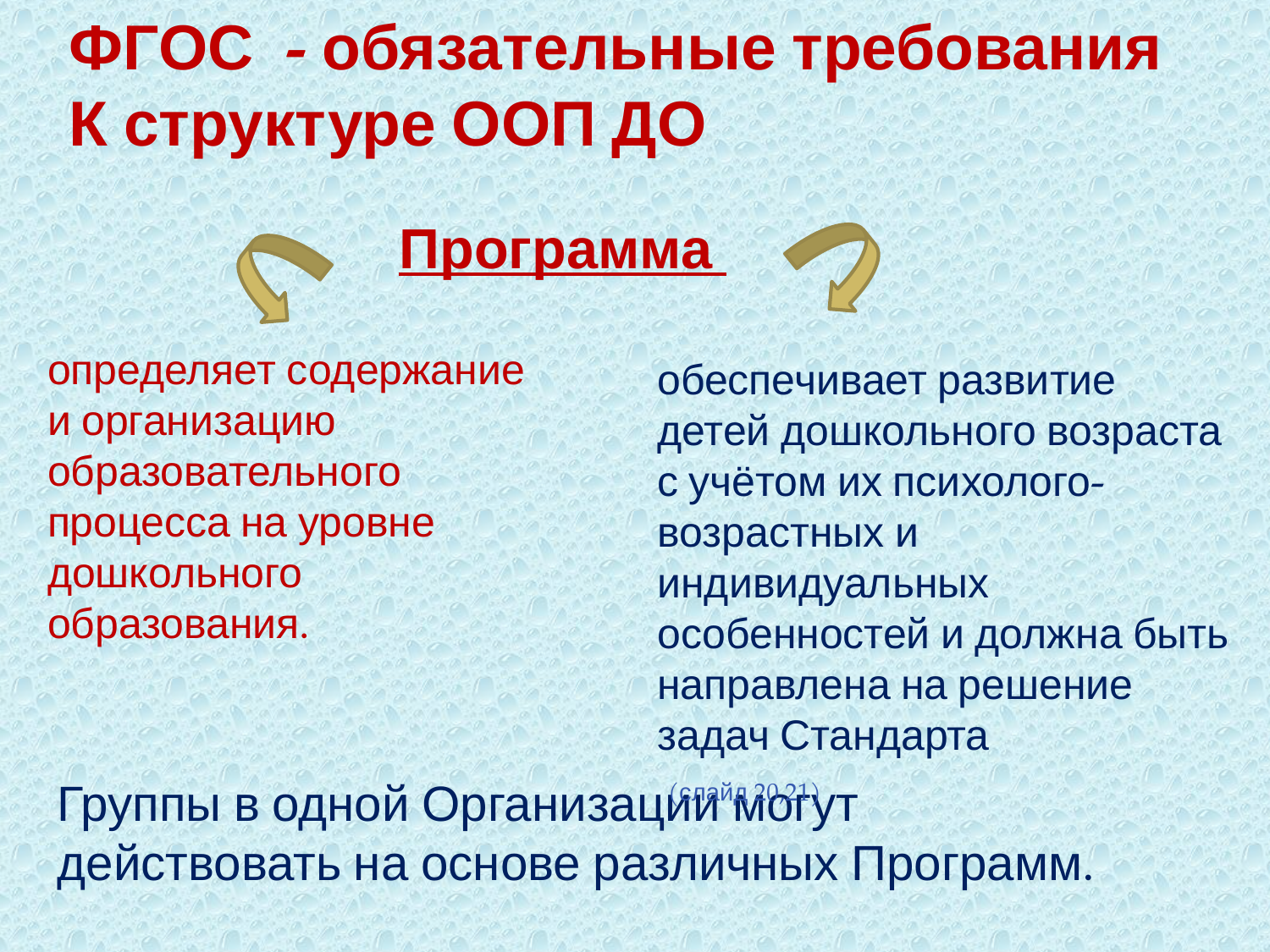

ФГОС  - обязательные требования
К структуре ООП ДО
Программа

определяет содержание и организацию образовательного процесса на уровне дошкольного образования.
обеспечивает развитие детей дошкольного возраста с учётом их психолого-возрастных и индивидуальных особенностей и должна быть направлена на решение задач Стандарта
 (слайд 20,21)
Группы в одной Организации могут действовать на основе различных Программ.